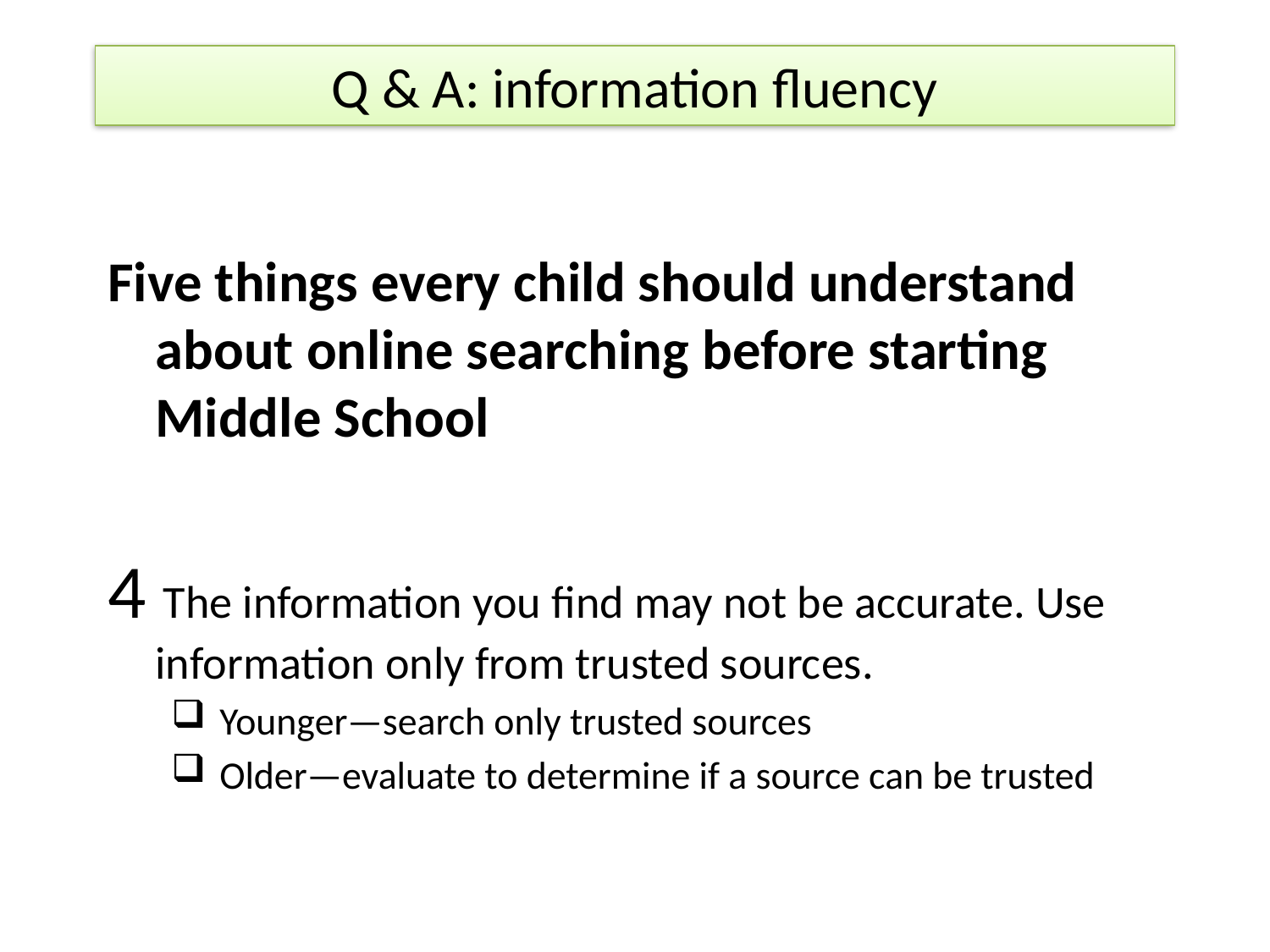

Q & A: information fluency
Five things every child should understand about online searching before starting Middle School

4 The information you find may not be accurate. Use information only from trusted sources.
 Younger—search only trusted sources
 Older—evaluate to determine if a source can be trusted